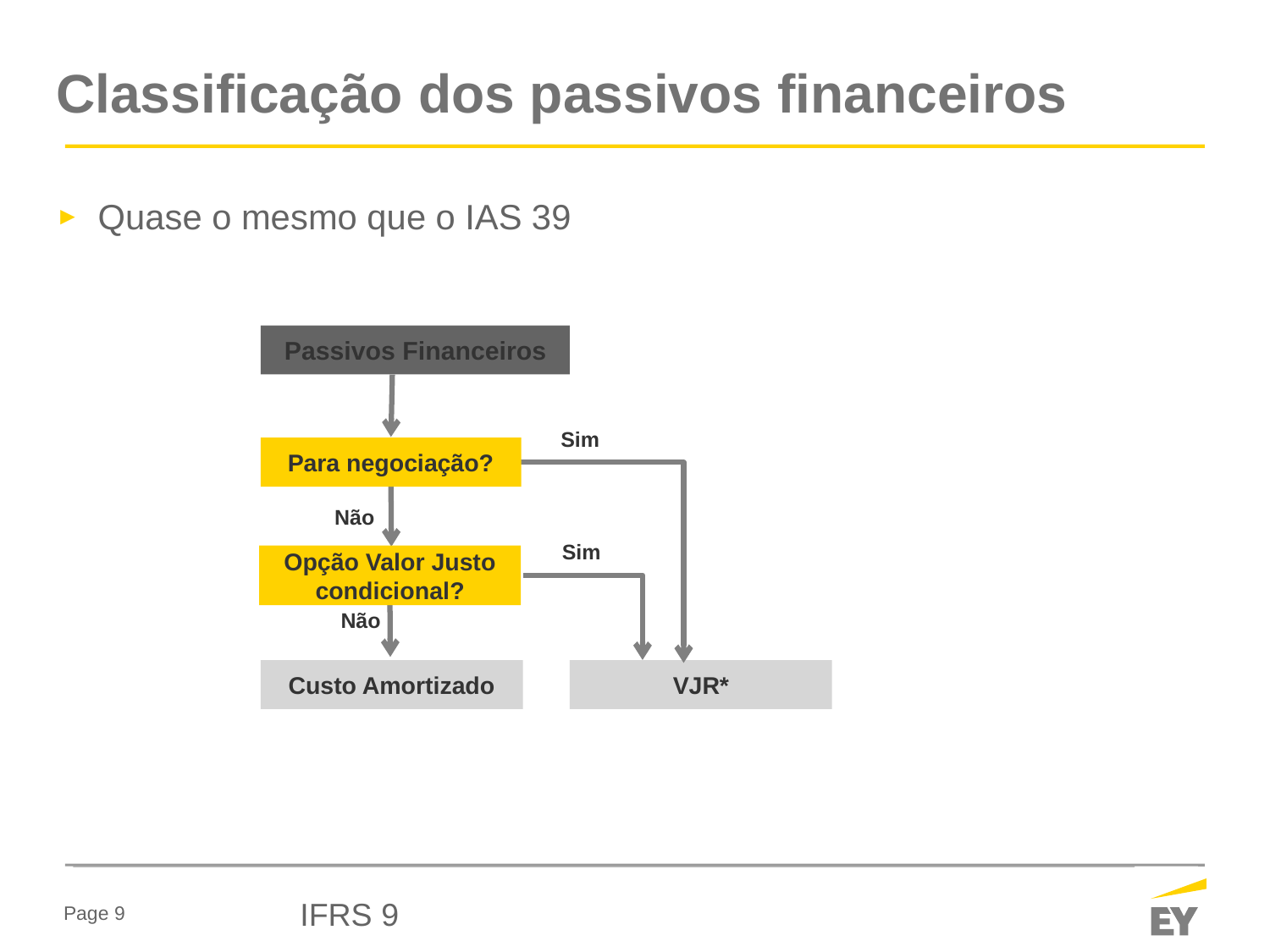

# Classificação dos passivos financeiros
Quase o mesmo que o IAS 39

Passivos Financeiros
Sim
Para negociação?
Não
Sim
Opção Valor Justo condicional?
Não
VJR*
Custo Amortizado
IFRS 9